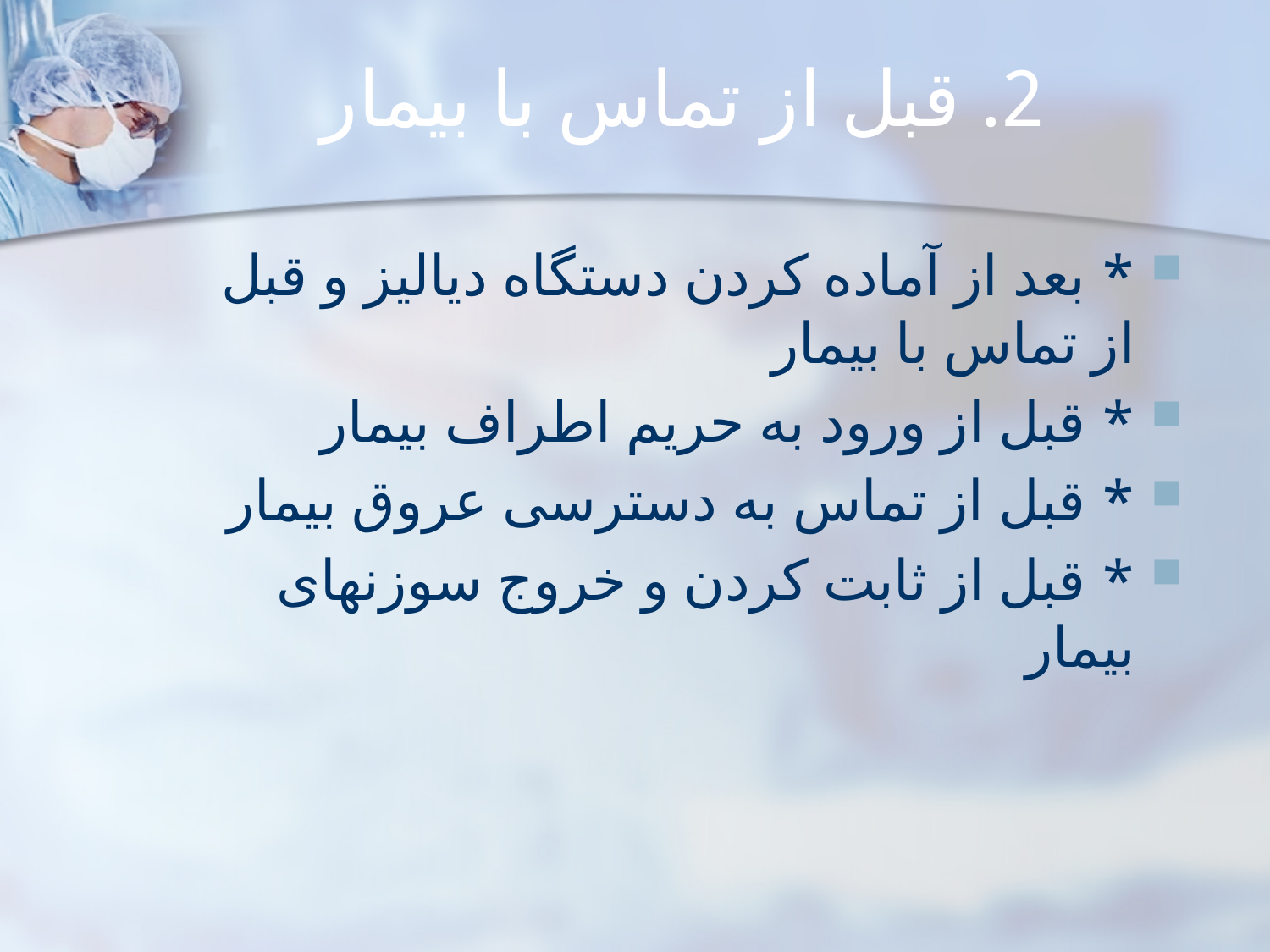

# 2. قبل از تماس با بیمار
* بعد از آماده کردن دستگاه دیالیز و قبل از تماس با بیمار
* قبل از ورود به حریم اطراف بیمار
* قبل از تماس به دسترسی عروق بیمار
* قبل از ثابت کردن و خروج سوزنهای بیمار